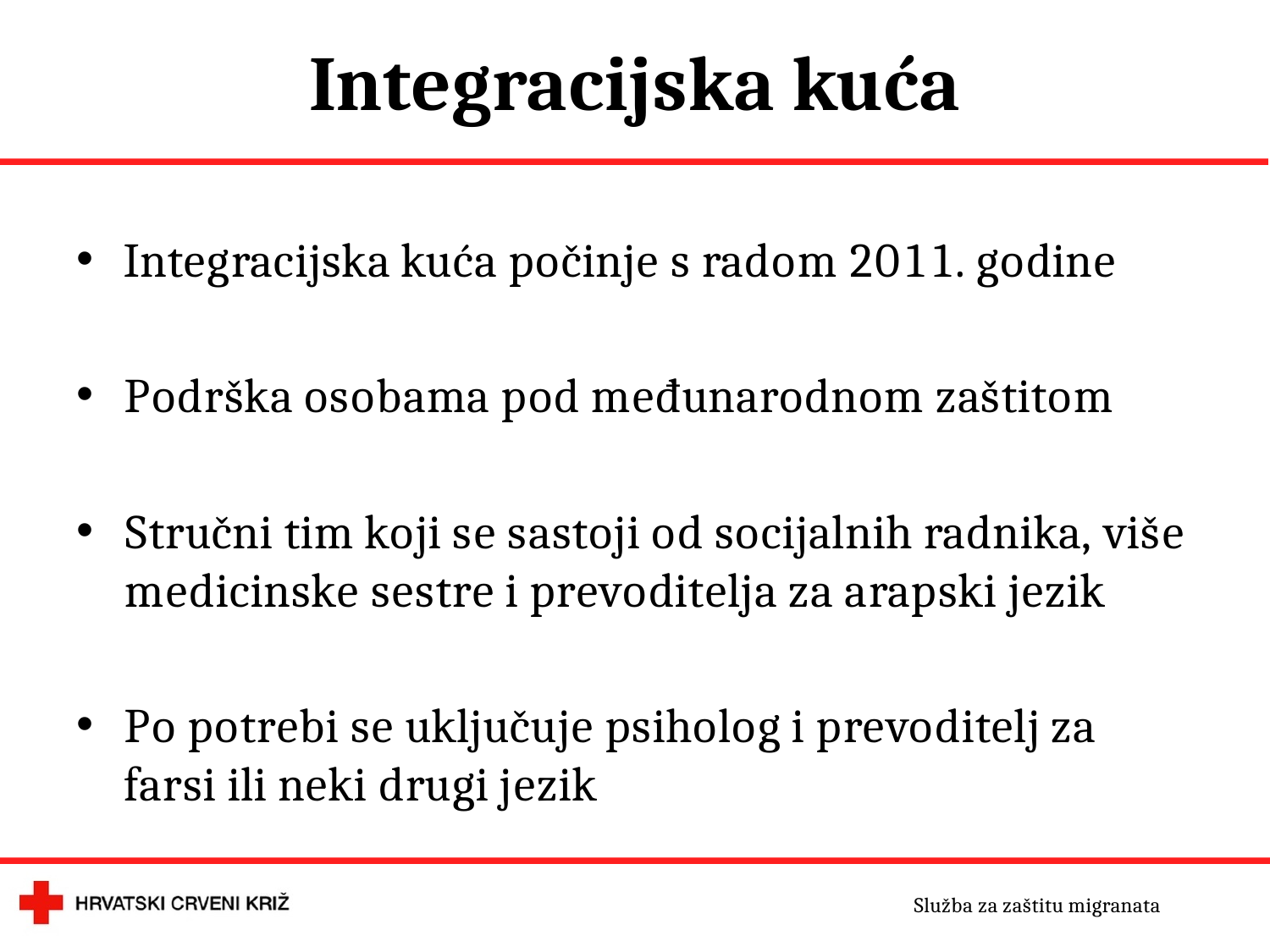

# Integracijska kuća
Integracijska kuća počinje s radom 2011. godine

Podrška osobama pod međunarodnom zaštitom

Stručni tim koji se sastoji od socijalnih radnika, više medicinske sestre i prevoditelja za arapski jezik

Po potrebi se uključuje psiholog i prevoditelj za farsi ili neki drugi jezik